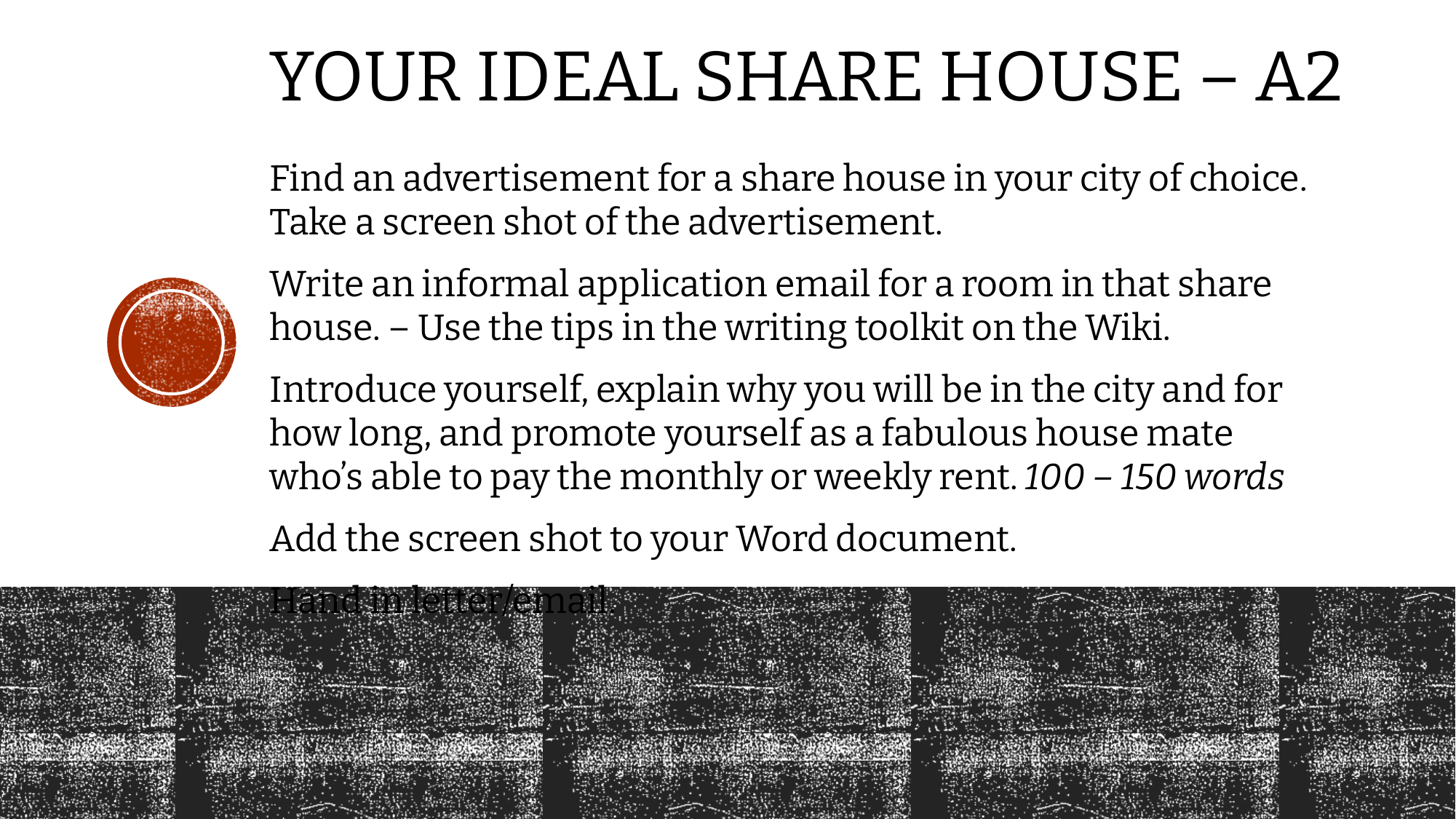

# Your ideal share house – A2
Find an advertisement for a share house in your city of choice. Take a screen shot of the advertisement.
Write an informal application email for a room in that share house. – Use the tips in the writing toolkit on the Wiki.
Introduce yourself, explain why you will be in the city and for how long, and promote yourself as a fabulous house mate who’s able to pay the monthly or weekly rent. 100 – 150 words
Add the screen shot to your Word document.
Hand in letter/email.